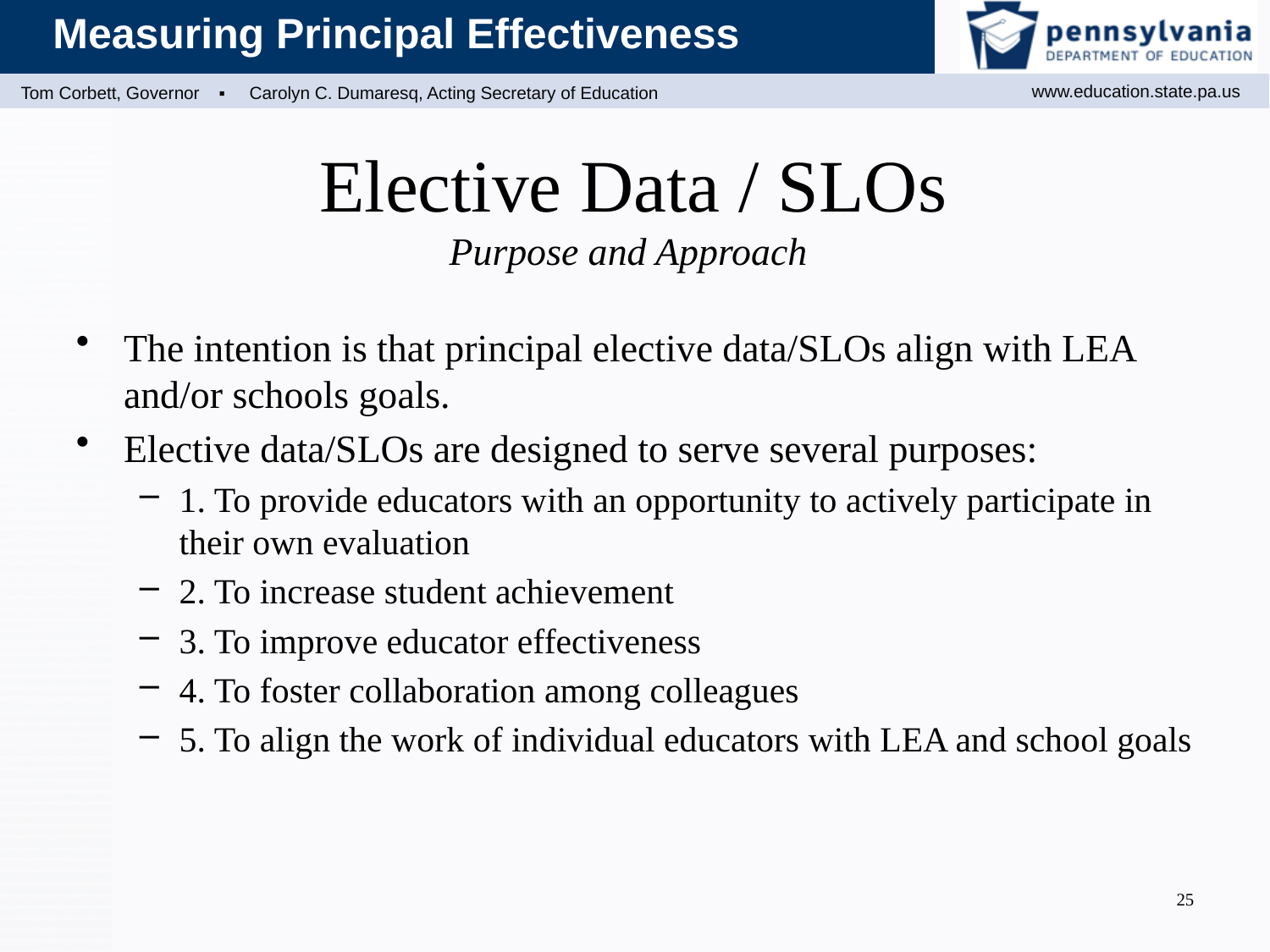

# Elective Data / SLOs Purpose and Approach
The intention is that principal elective data/SLOs align with LEA and/or schools goals.
Elective data/SLOs are designed to serve several purposes:
1. To provide educators with an opportunity to actively participate in their own evaluation
2. To increase student achievement
3. To improve educator effectiveness
4. To foster collaboration among colleagues
5. To align the work of individual educators with LEA and school goals

25